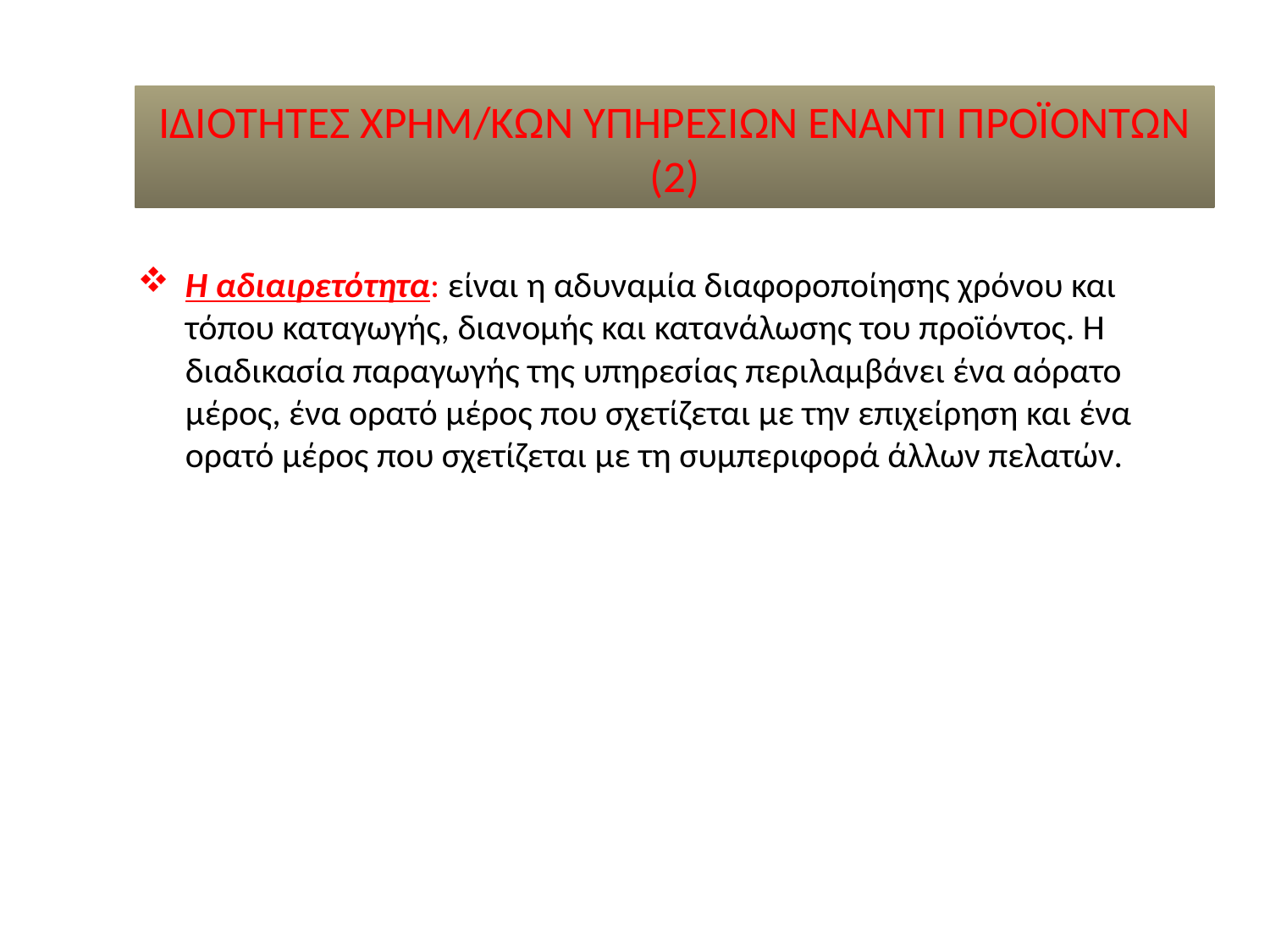

# ΙΔΙΟΤΗΤΕΣ ΧΡΗΜ/ΚΩΝ ΥΠΗΡΕΣΙΩΝ ΕΝΑΝΤΙ ΠΡΟΪΟΝΤΩΝ (2)
Η αδιαιρετότητα: είναι η αδυναμία διαφοροποίησης χρόνου και τόπου καταγωγής, διανομής και κατανάλωσης του προϊόντος. Η διαδικασία παραγωγής της υπηρεσίας περιλαμβάνει ένα αόρατο μέρος, ένα ορατό μέρος που σχετίζεται με την επιχείρηση και ένα ορατό μέρος που σχετίζεται με τη συμπεριφορά άλλων πελατών.